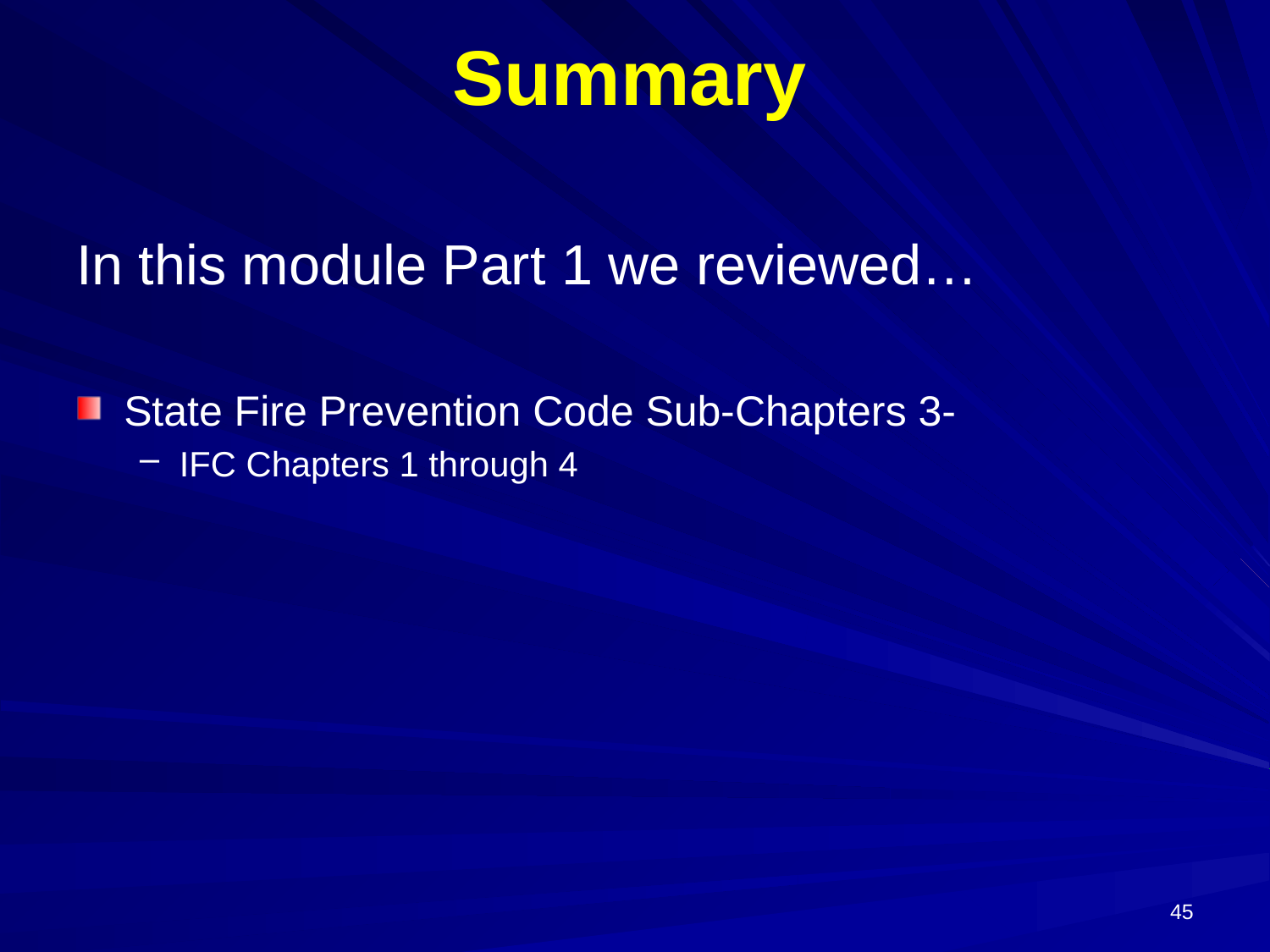

# Summary
In this module Part 1 we reviewed…

State Fire Prevention Code Sub-Chapters 3-
IFC Chapters 1 through 4
45